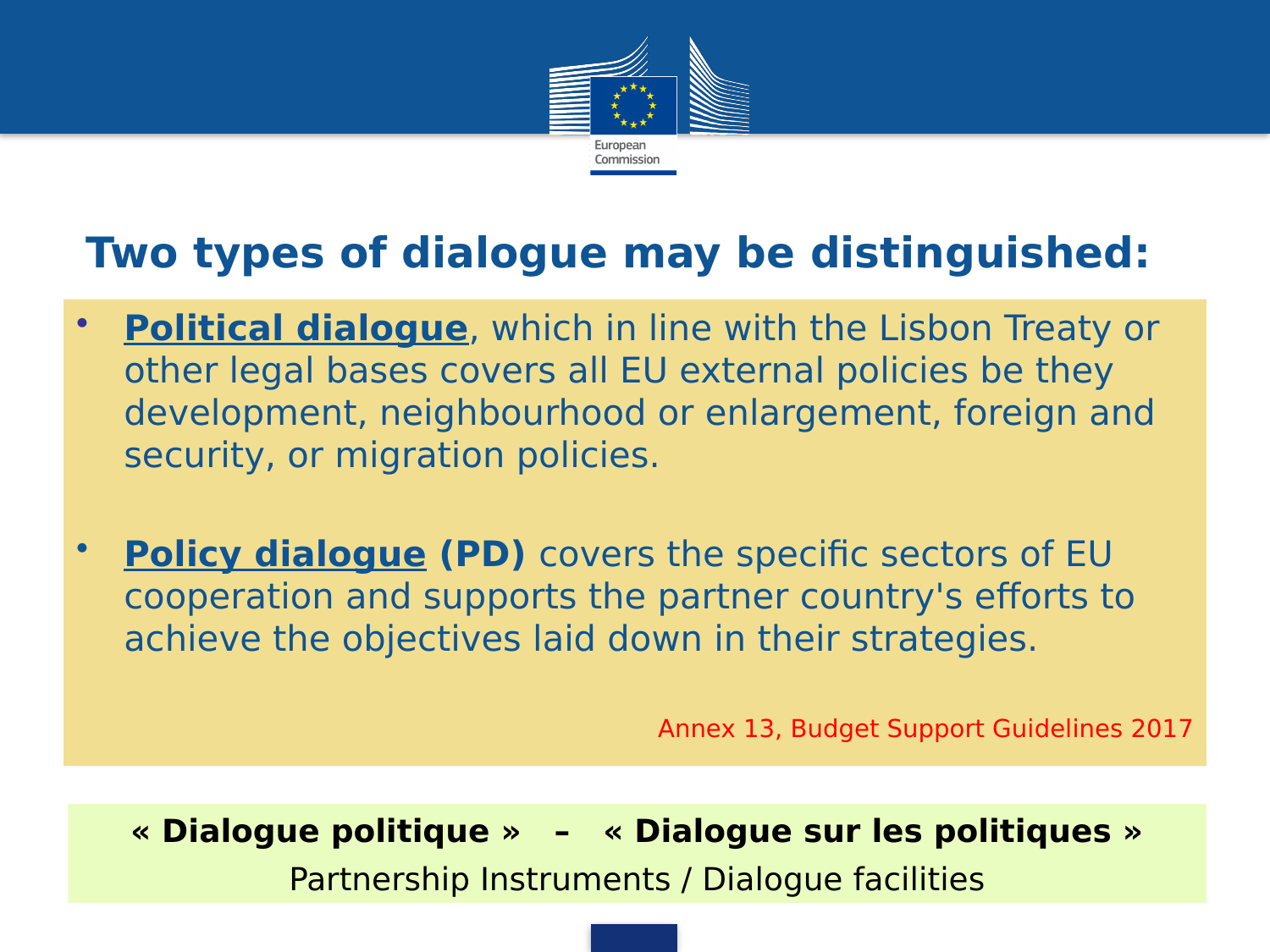

# Two types of dialogue may be distinguished:
Political dialogue, which in line with the Lisbon Treaty or other legal bases covers all EU external policies be they development, neighbourhood or enlargement, foreign and security, or migration policies.

Policy dialogue (PD) covers the specific sectors of EU cooperation and supports the partner country's efforts to achieve the objectives laid down in their strategies.

Annex 13, Budget Support Guidelines 2017

« Dialogue politique »   –   « Dialogue sur les politiques »
Partnership Instruments / Dialogue facilities
9